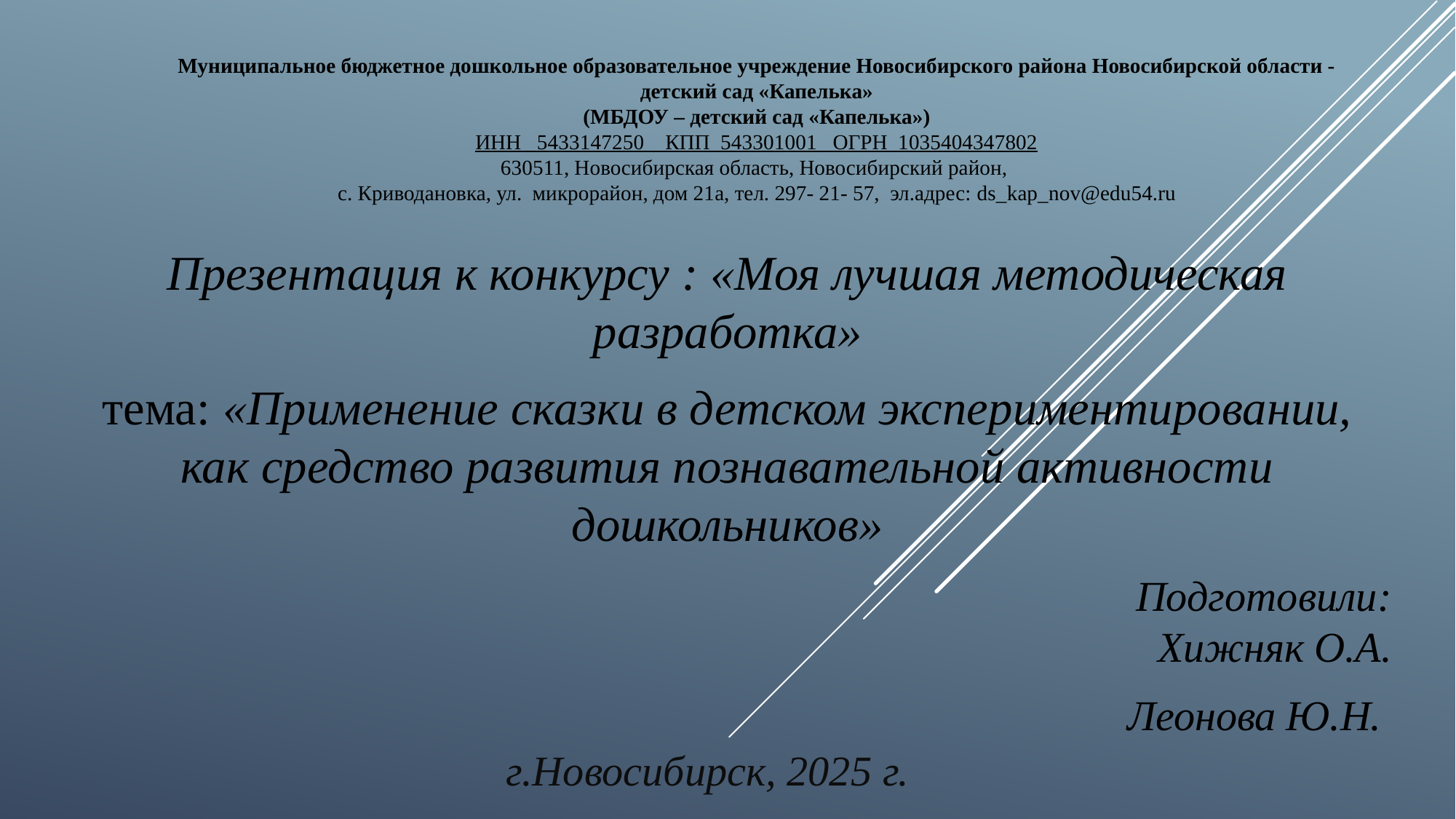

#
Муниципальное бюджетное дошкольное образовательное учреждение Новосибирского района Новосибирской области - детский сад «Капелька»
(МБДОУ – детский сад «Капелька»)
ИНН   5433147250    КПП  543301001   ОГРН  1035404347802
630511, Новосибирская область, Новосибирский район,
с. Криводановка, ул.  микрорайон, дом 21а, тел. 297- 21- 57,  эл.адрес: ds_kap_nov@edu54.ru
Презентация к конкурсу : «Моя лучшая методическая разработка»
тема: «Применение сказки в детском экспериментировании, как средство развития познавательной активности дошкольников»
Подготовили:
                                               Хижняк О.А.
Леонова Ю.Н.
г.Новосибирск, 2025 г.